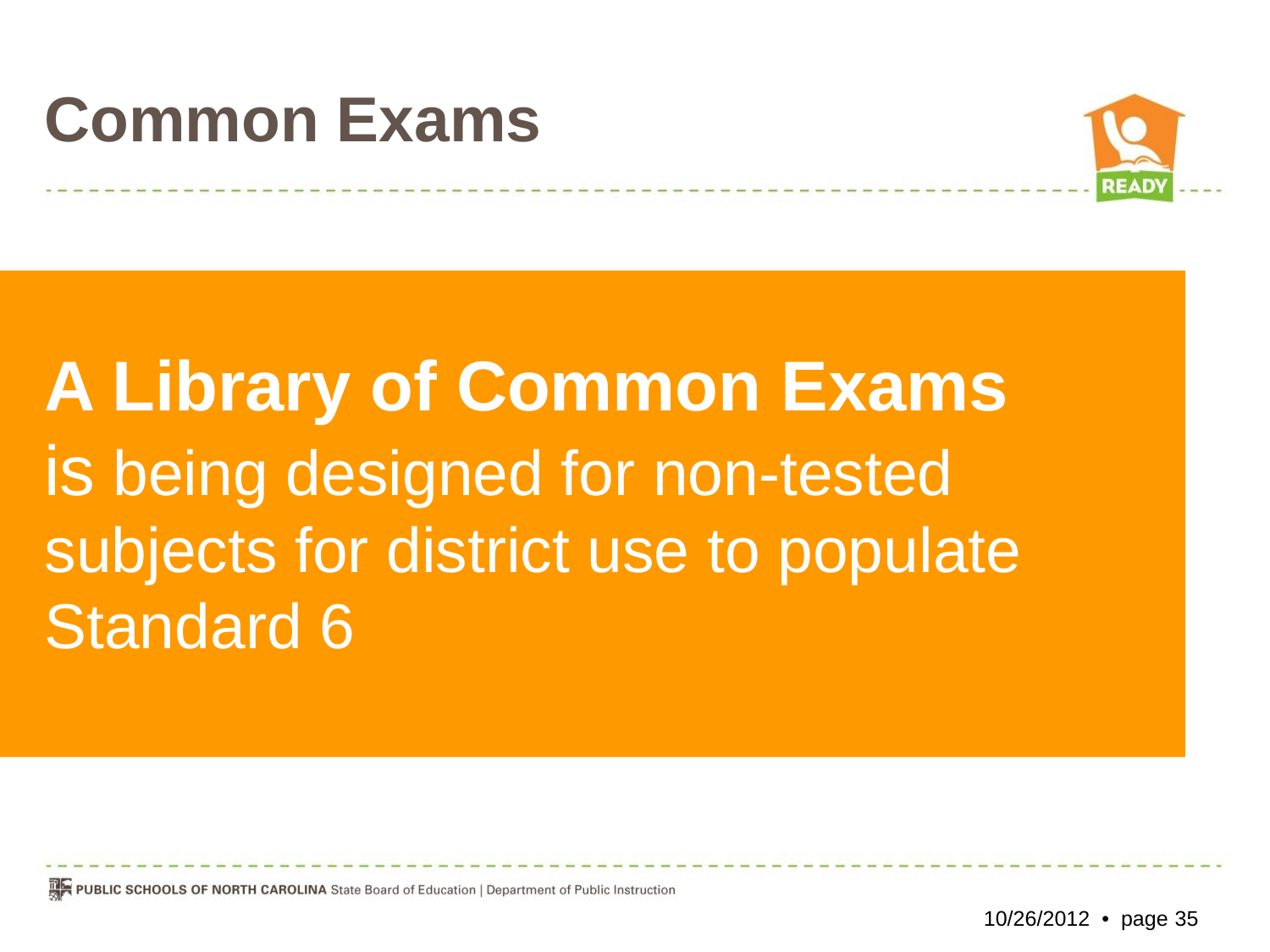

Common Exams

# A Library of Common Exams is being designed for non-tested subjects for district use to populate Standard 6
10/26/2012  •  page 35